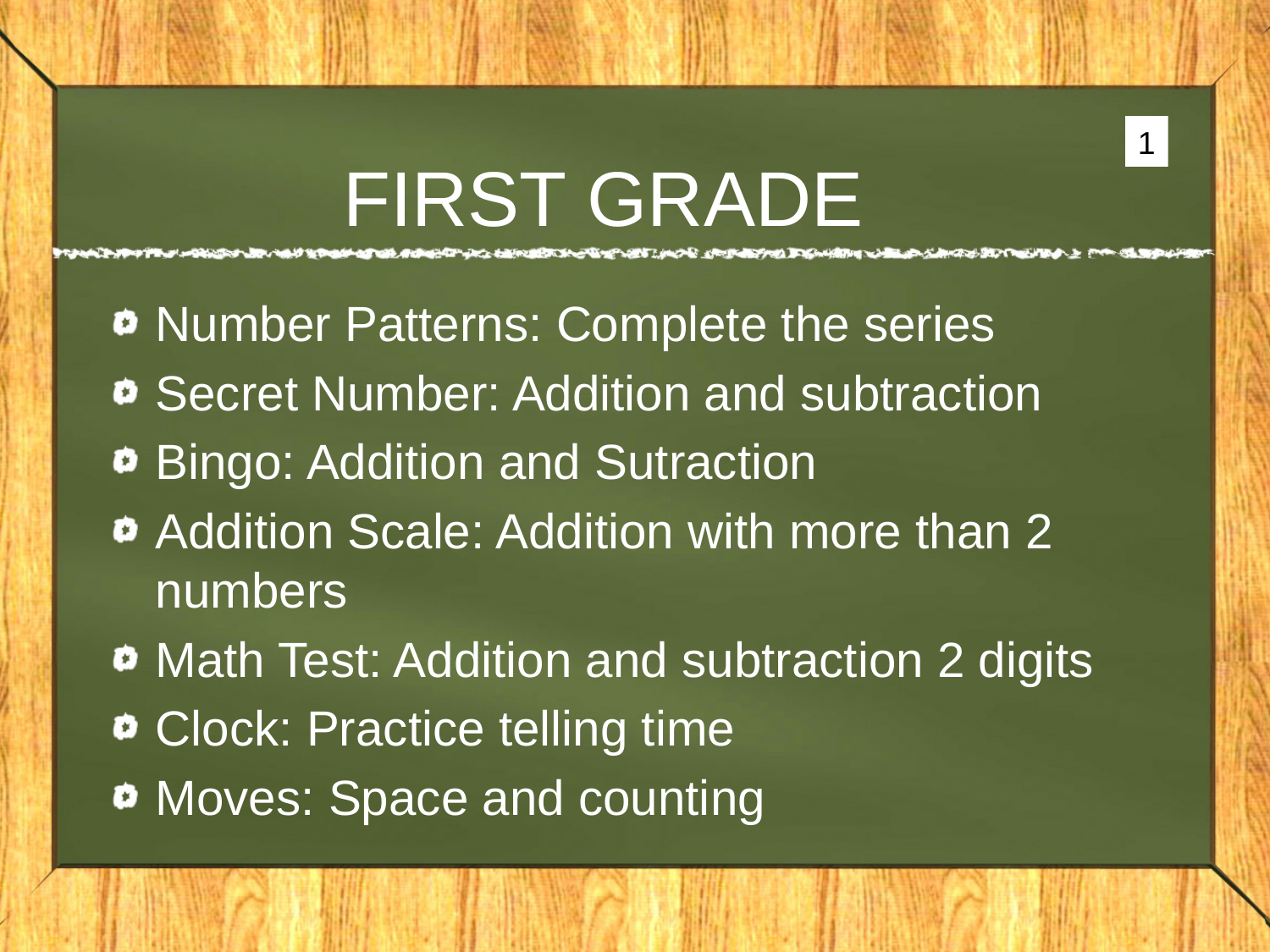

1
# FIRST GRADE
Number Patterns: Complete the series
Secret Number: Addition and subtraction
Bingo: Addition and Sutraction
Addition Scale: Addition with more than 2 numbers
Math Test: Addition and subtraction 2 digits
Clock: Practice telling time
Moves: Space and counting